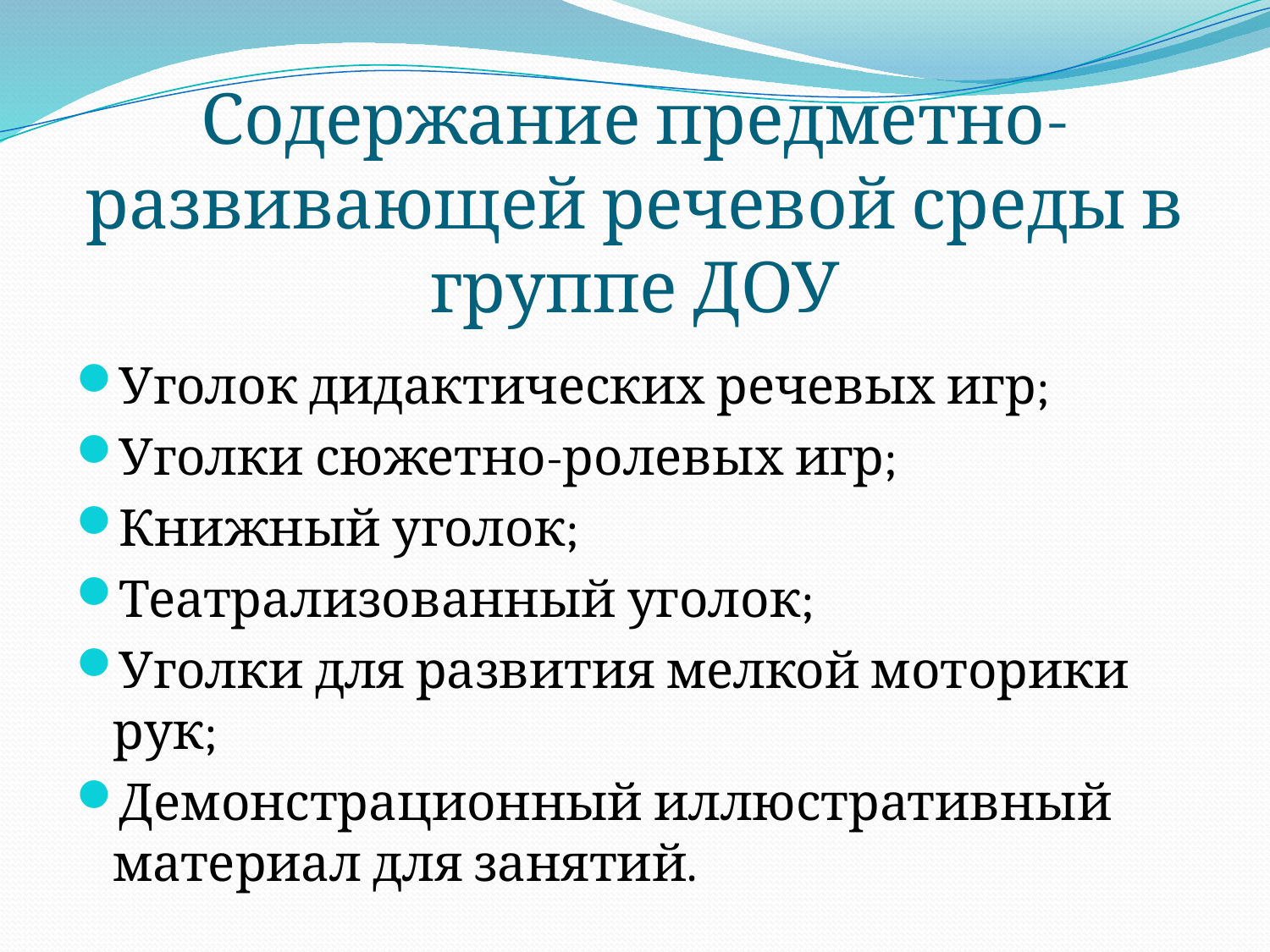

# Содержание предметно-развивающей речевой среды в группе ДОУ
Уголок дидактических речевых игр;
Уголки сюжетно-ролевых игр;
Книжный уголок;
Театрализованный уголок;
Уголки для развития мелкой моторики рук;
Демонстрационный иллюстративный материал для занятий.